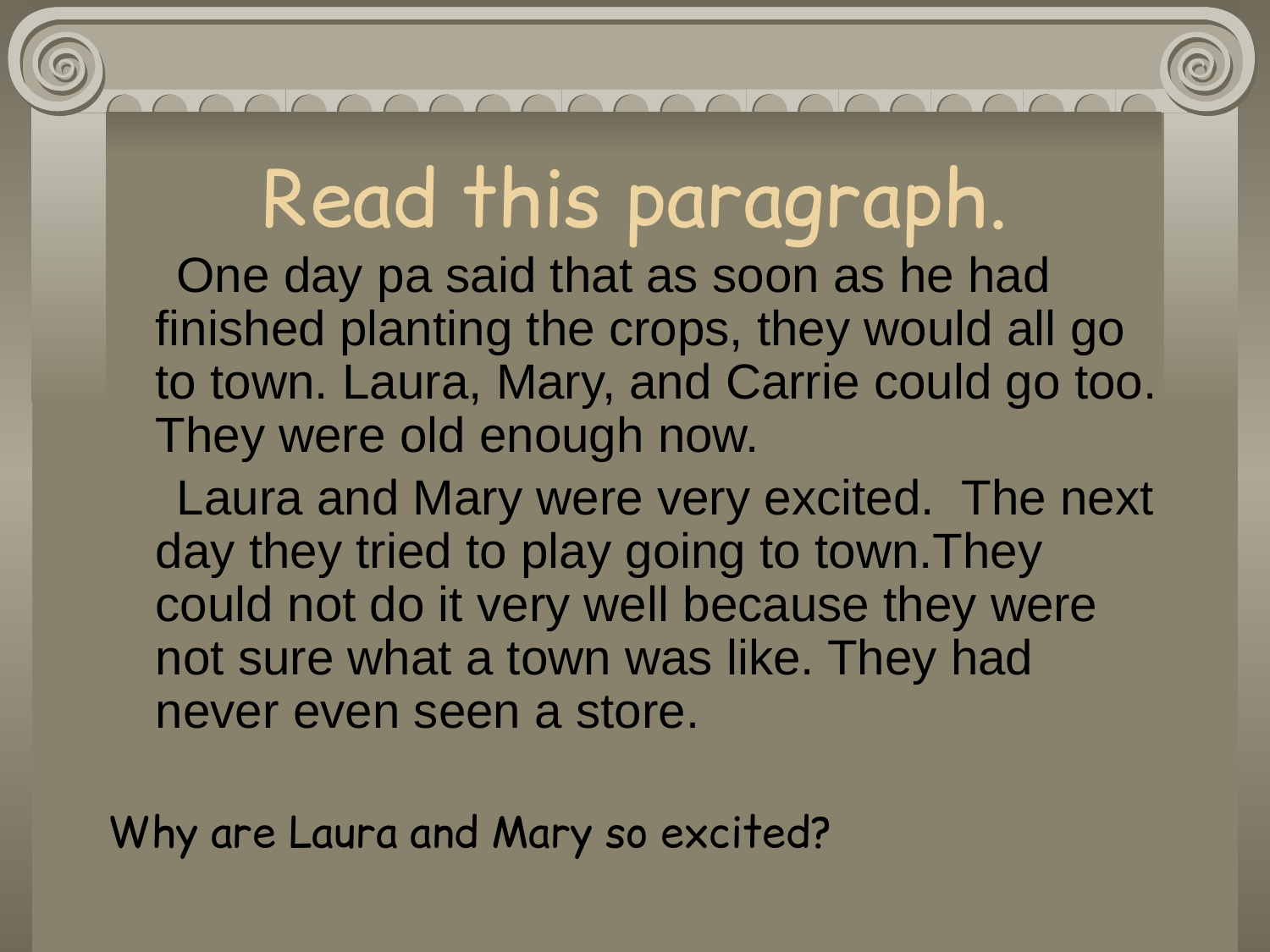

# Read this paragraph.
     One day pa said that as soon as he had finished planting the crops, they would all go to town. Laura, Mary, and Carrie could go too. They were old enough now.
     Laura and Mary were very excited.  The next day they tried to play going to town.They could not do it very well because they were not sure what a town was like. They had never even seen a store.

Why are Laura and Mary so excited?